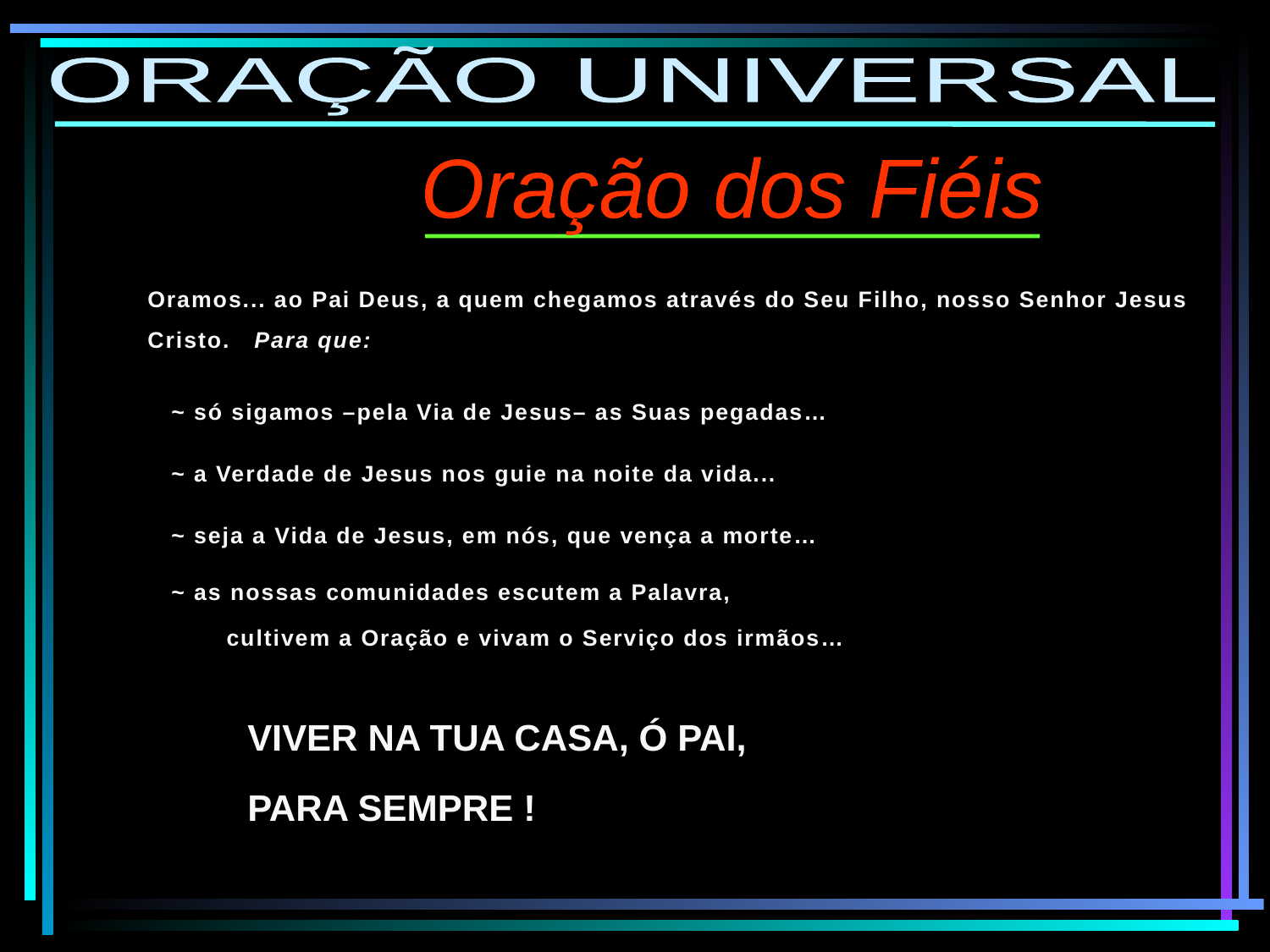

ORAÇÃO UNIVERSAL

Oração dos Fiéis

Oramos... ao Pai Deus, a quem chegamos através do Seu Filho, nosso Senhor Jesus Cristo.   Para que:
   ~ só sigamos –pela Via de Jesus– as Suas pegadas…
   ~ a Verdade de Jesus nos guie na noite da vida...
   ~ seja a Vida de Jesus, em nós, que vença a morte…
   ~ as nossas comunidades escutem a Palavra,
          cultivem a Oração e vivam o Serviço dos irmãos…
VIVER NA TUA CASA, Ó PAI,
PARA SEMPRE !